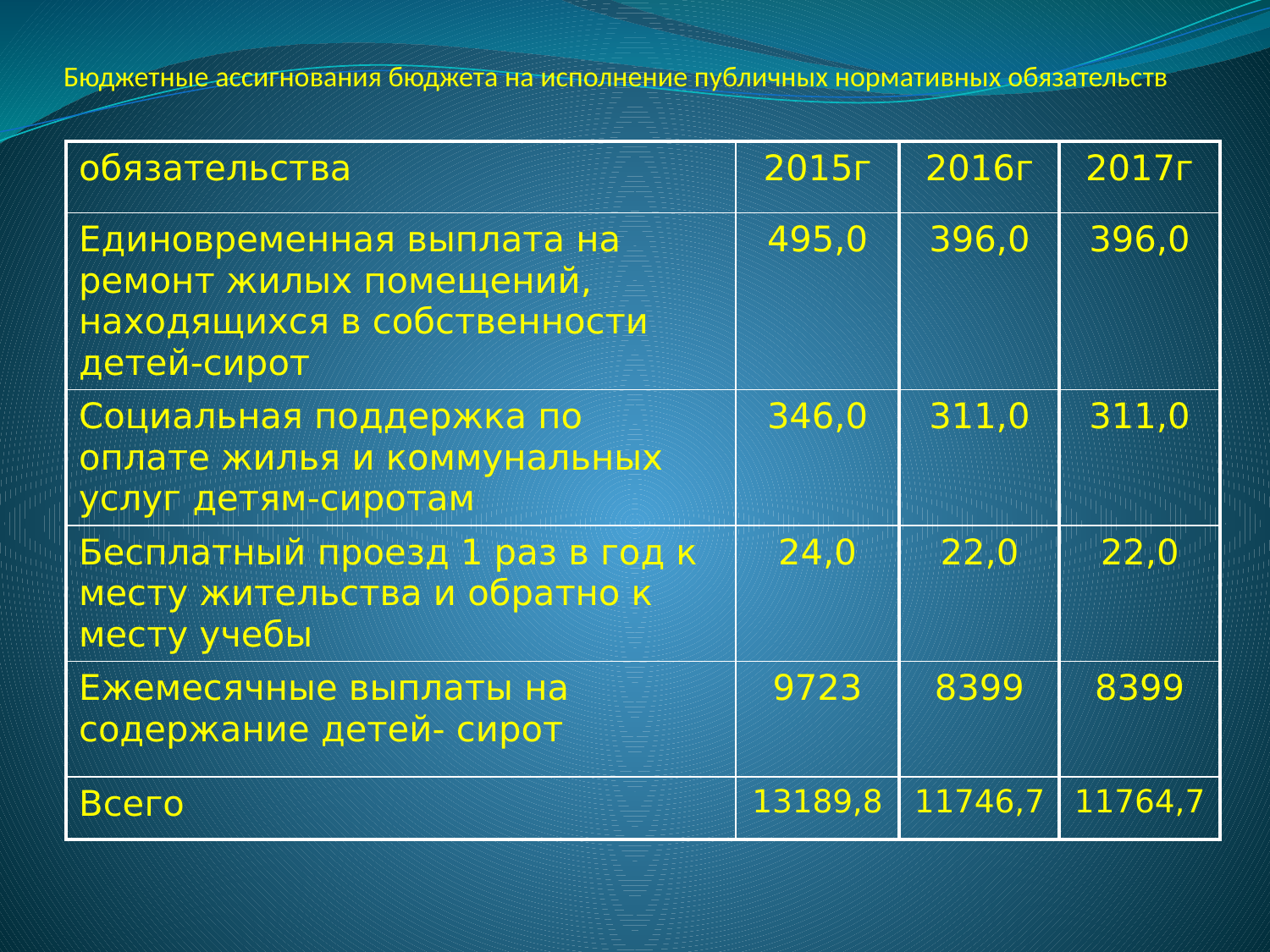

# Бюджетные ассигнования бюджета на исполнение публичных нормативных обязательств
| обязательства | 2015г | 2016г | 2017г |
| --- | --- | --- | --- |
| Единовременная выплата на ремонт жилых помещений, находящихся в собственности детей-сирот | 495,0 | 396,0 | 396,0 |
| Социальная поддержка по оплате жилья и коммунальных услуг детям-сиротам | 346,0 | 311,0 | 311,0 |
| Бесплатный проезд 1 раз в год к месту жительства и обратно к месту учебы | 24,0 | 22,0 | 22,0 |
| Ежемесячные выплаты на содержание детей- сирот | 9723 | 8399 | 8399 |
| Всего | 13189,8 | 11746,7 | 11764,7 |